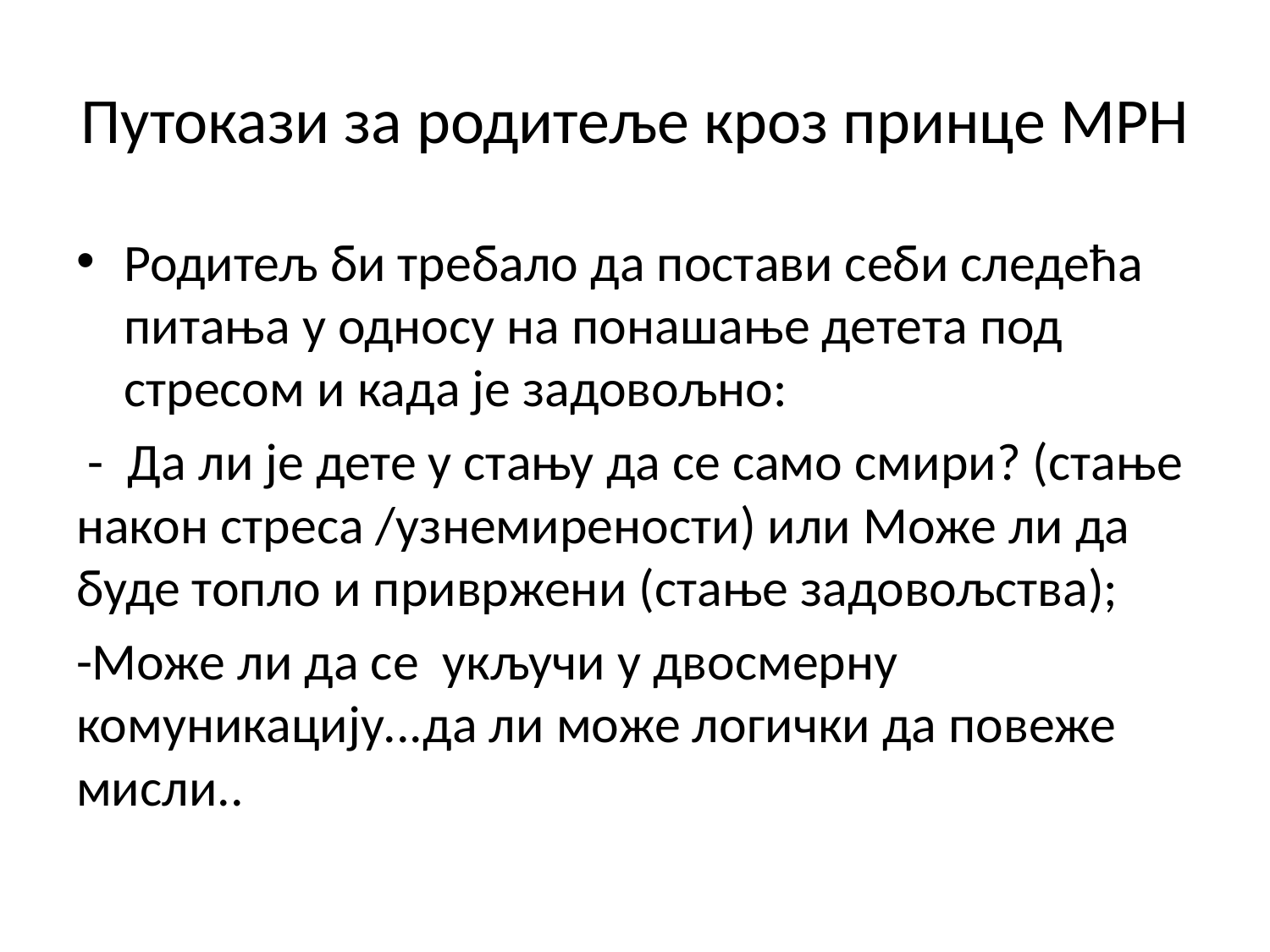

# Путокази за родитеље кроз принце МРН
Родитељ би требало да постави себи следећа питања у односу на понашање детета под стресом и када је задовољно:
 -  Да ли је дете у стању да се само смири? (стање након стреса /узнемирености) или Може ли да буде топло и привржени (стање задовољства);
-Може ли да се  укључи у двосмерну комуникацију...да ли може логички да повеже мисли..